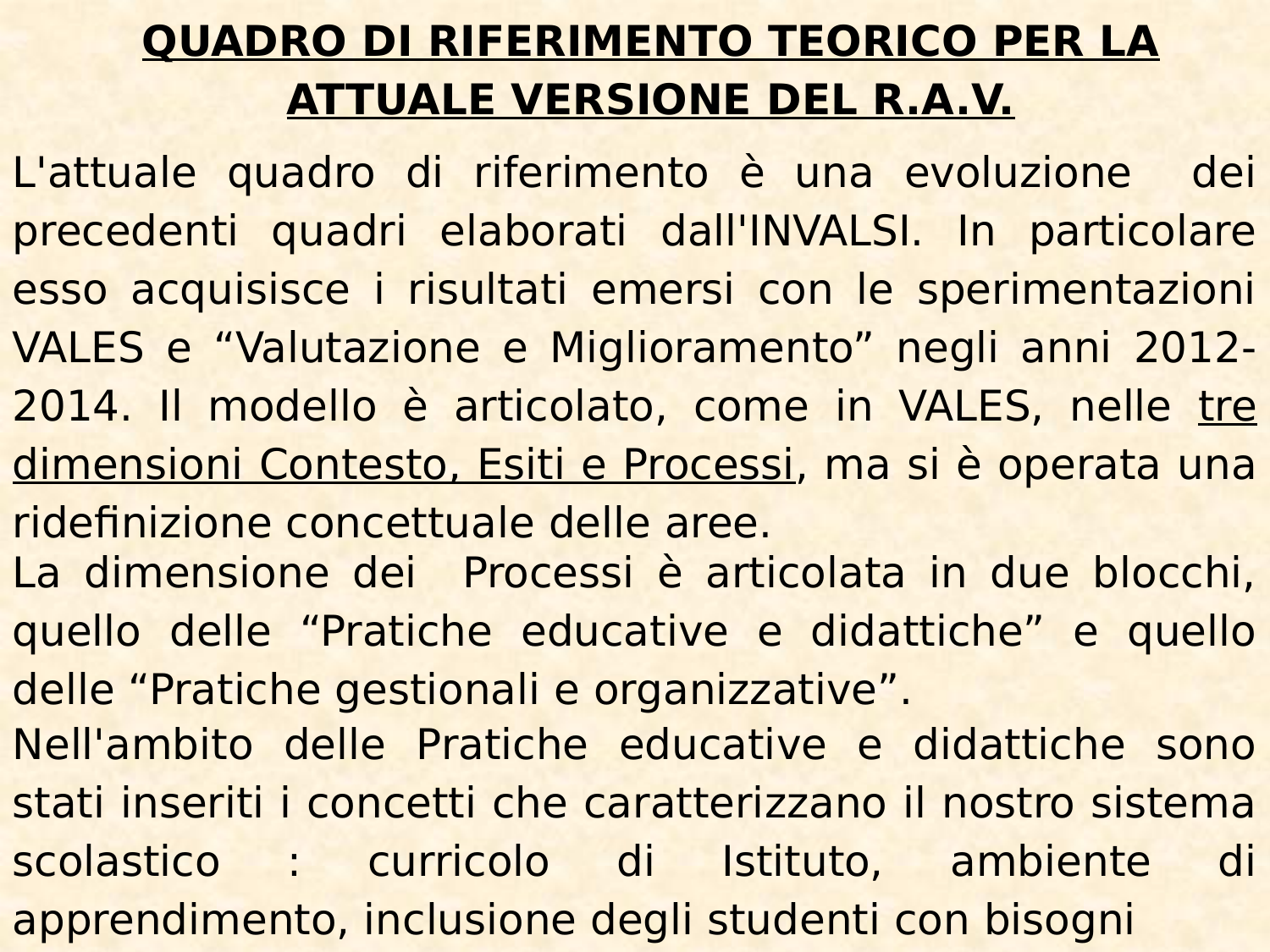

QUADRO DI RIFERIMENTO TEORICO PER LA ATTUALE VERSIONE DEL R.A.V.
L'attuale quadro di riferimento è una evoluzione  dei precedenti quadri elaborati dall'INVALSI. In particolare esso acquisisce i risultati emersi con le sperimentazioni VALES e “Valutazione e Miglioramento” negli anni 2012-2014. Il modello è articolato, come in VALES, nelle tre dimensioni Contesto, Esiti e Processi, ma si è operata una ridefinizione concettuale delle aree.
La dimensione dei  Processi è articolata in due blocchi, quello delle “Pratiche educative e didattiche” e quello delle “Pratiche gestionali e organizzative”.
Nell'ambito delle Pratiche educative e didattiche sono stati inseriti i concetti che caratterizzano il nostro sistema scolastico : curricolo di Istituto, ambiente di apprendimento, inclusione degli studenti con bisogni